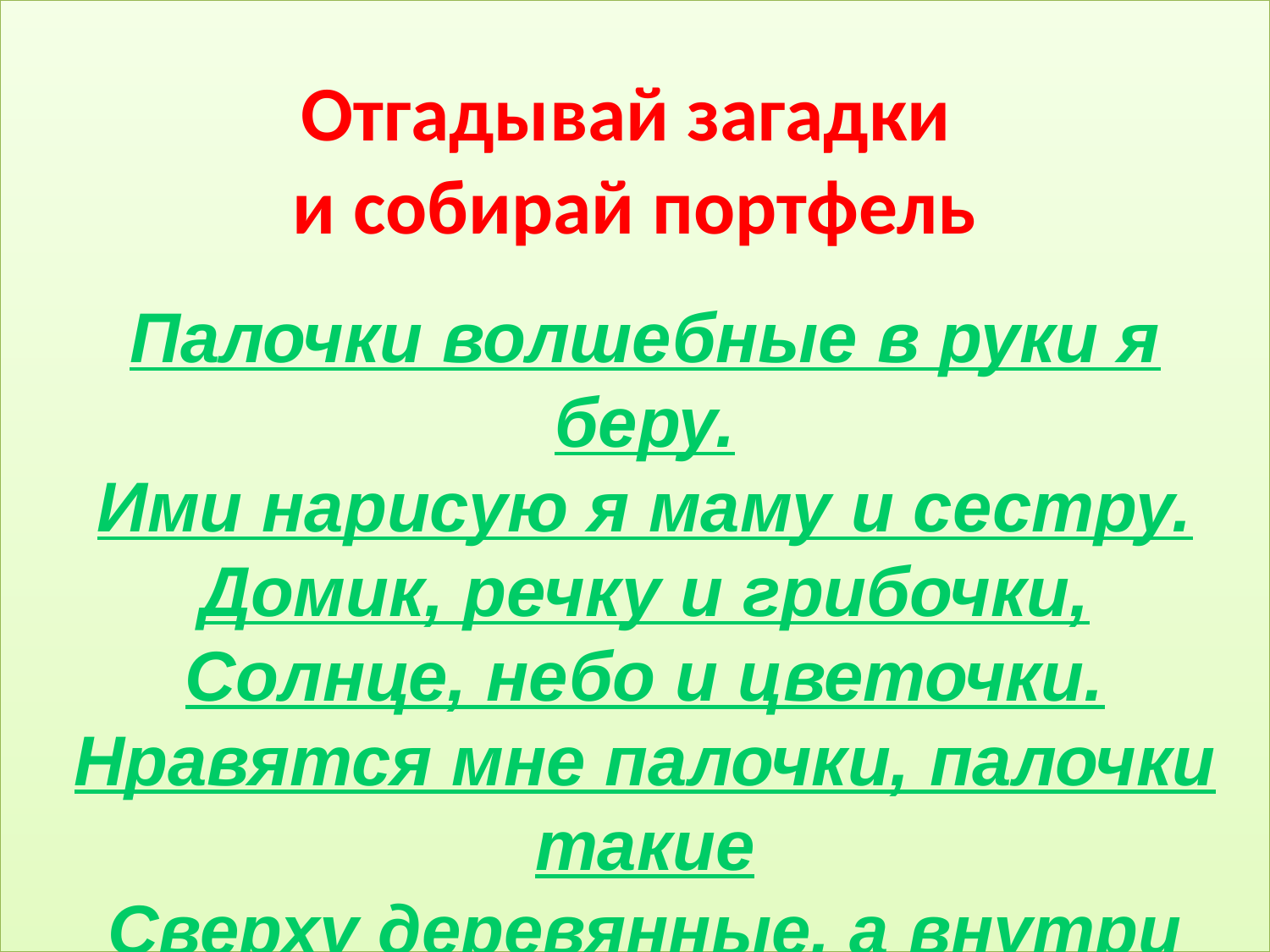

# Отгадывай загадки и собирай портфель
Палочки волшебные в руки я беру.
Ими нарисую я маму и сестру.
Домик, речку и грибочки,
Солнце, небо и цветочки.
Нравятся мне палочки, палочки такие
Сверху деревянные, а внутри цветные.